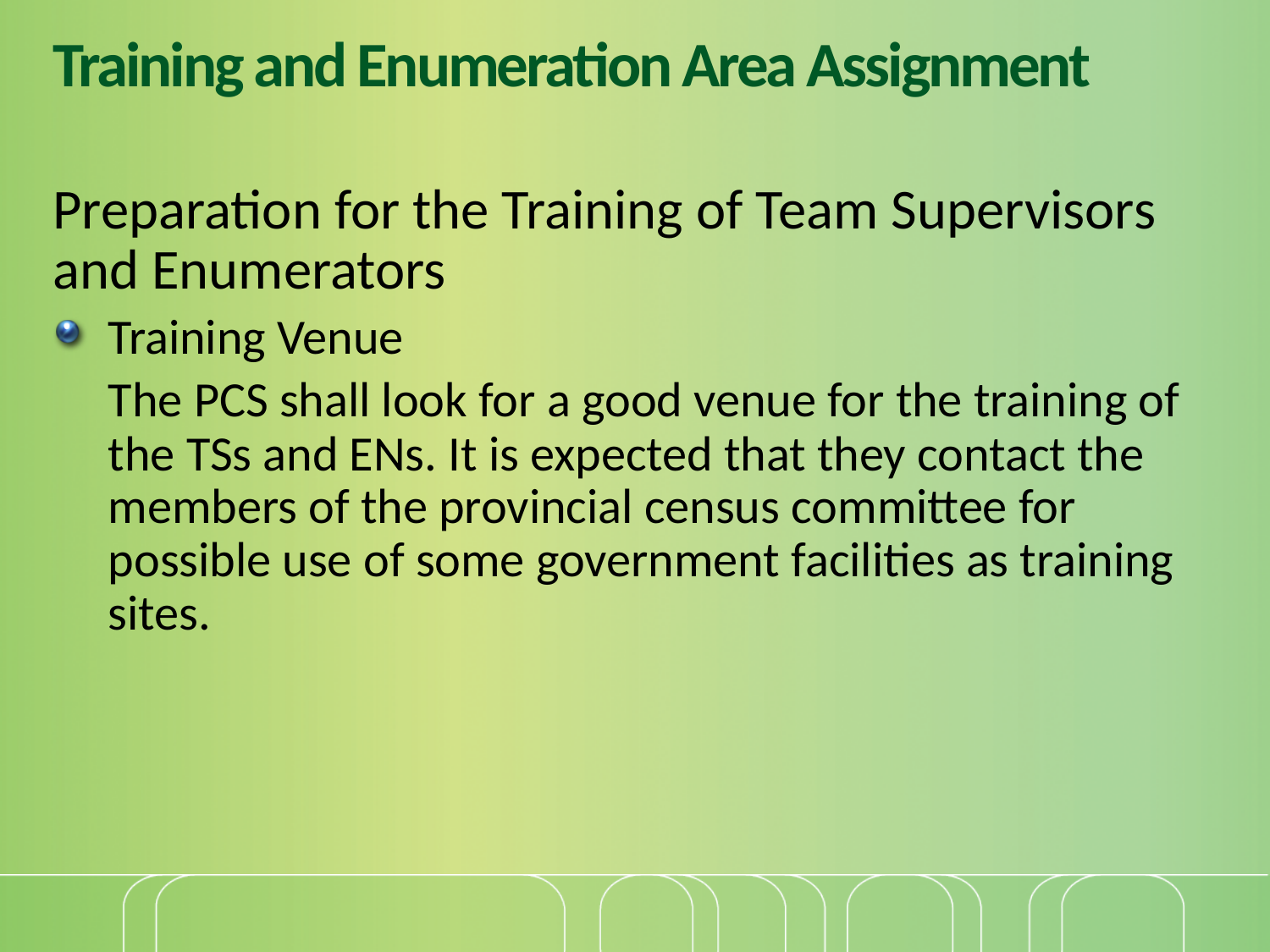

# Training and Enumeration Area Assignment
Preparation for the Training of Team Supervisors and Enumerators
Training Venue
The PCS shall look for a good venue for the training of the TSs and ENs. It is expected that they contact the members of the provincial census committee for possible use of some government facilities as training sites.